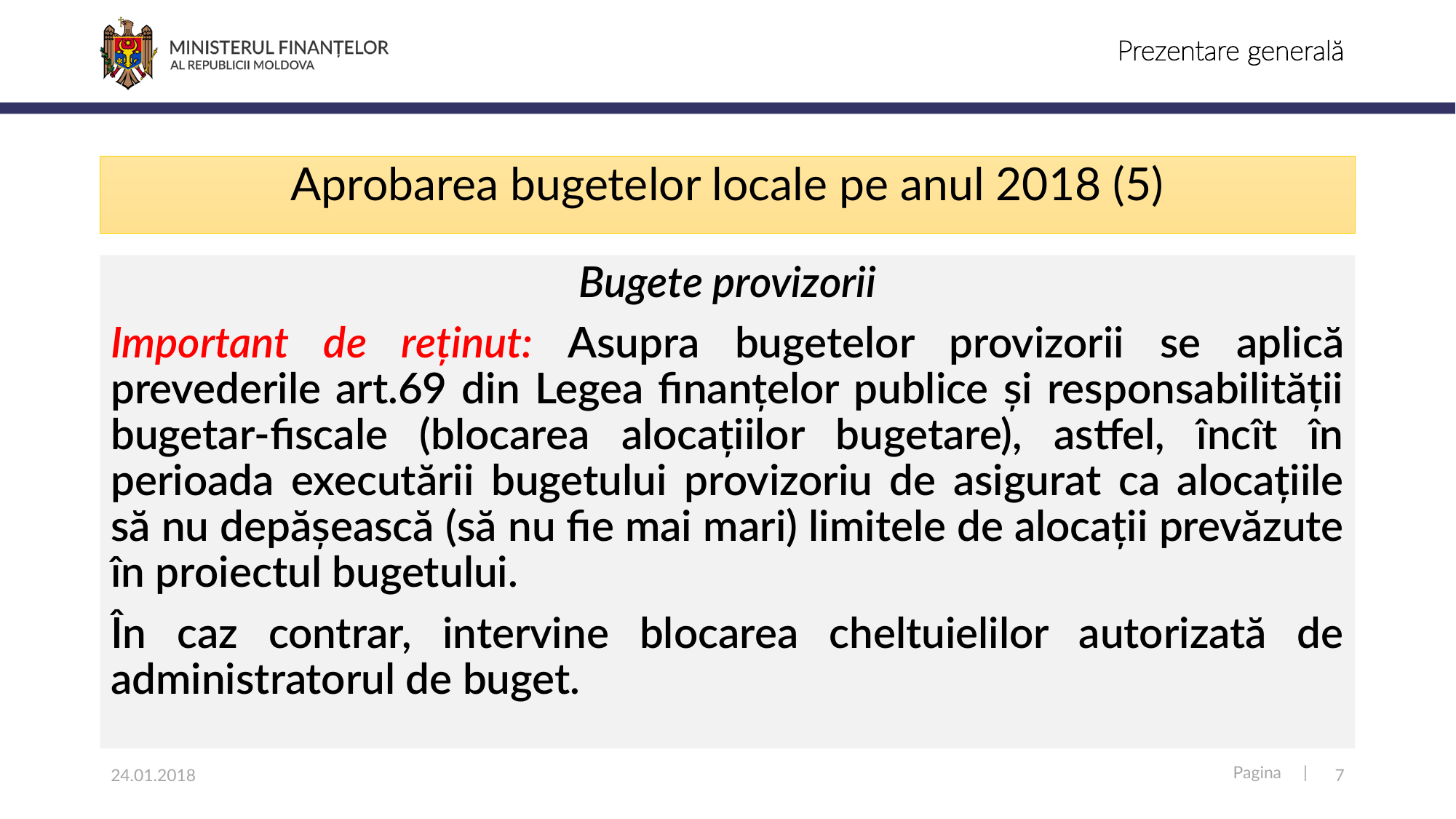

Prezentare generală
# Aprobarea bugetelor locale pe anul 2018 (5)
Bugete provizorii
Important de reținut: Asupra bugetelor provizorii se aplică prevederile art.69 din Legea finanțelor publice și responsabilității bugetar-fiscale (blocarea alocațiilor bugetare), astfel, încît în perioada executării bugetului provizoriu de asigurat ca alocațiile să nu depășească (să nu fie mai mari) limitele de alocații prevăzute în proiectul bugetului.
În caz contrar, intervine blocarea cheltuielilor autorizată de administratorul de buget.
24.01.2018
7